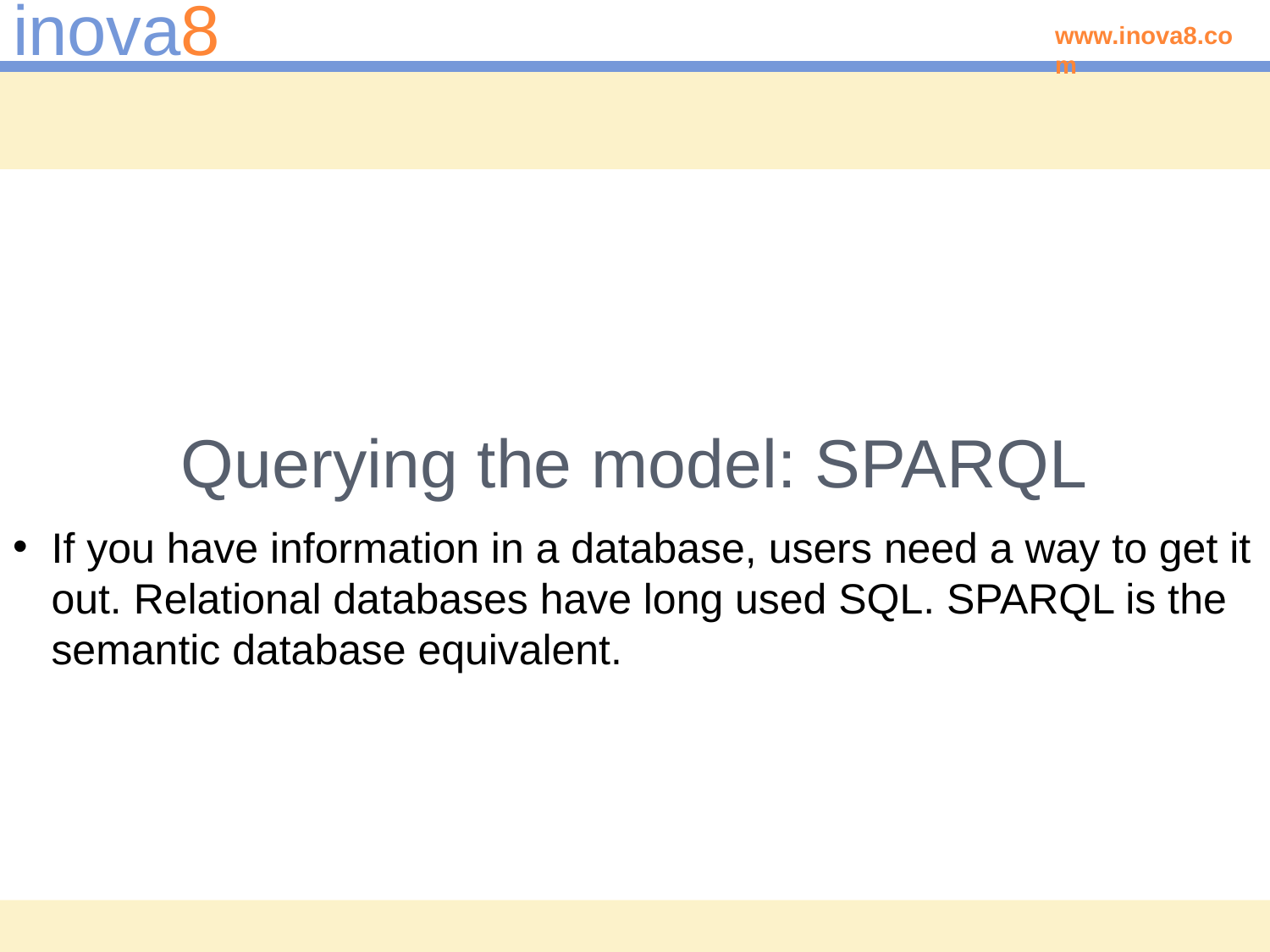

# Querying the model: SPARQL
If you have information in a database, users need a way to get it out. Relational databases have long used SQL. SPARQL is the semantic database equivalent.